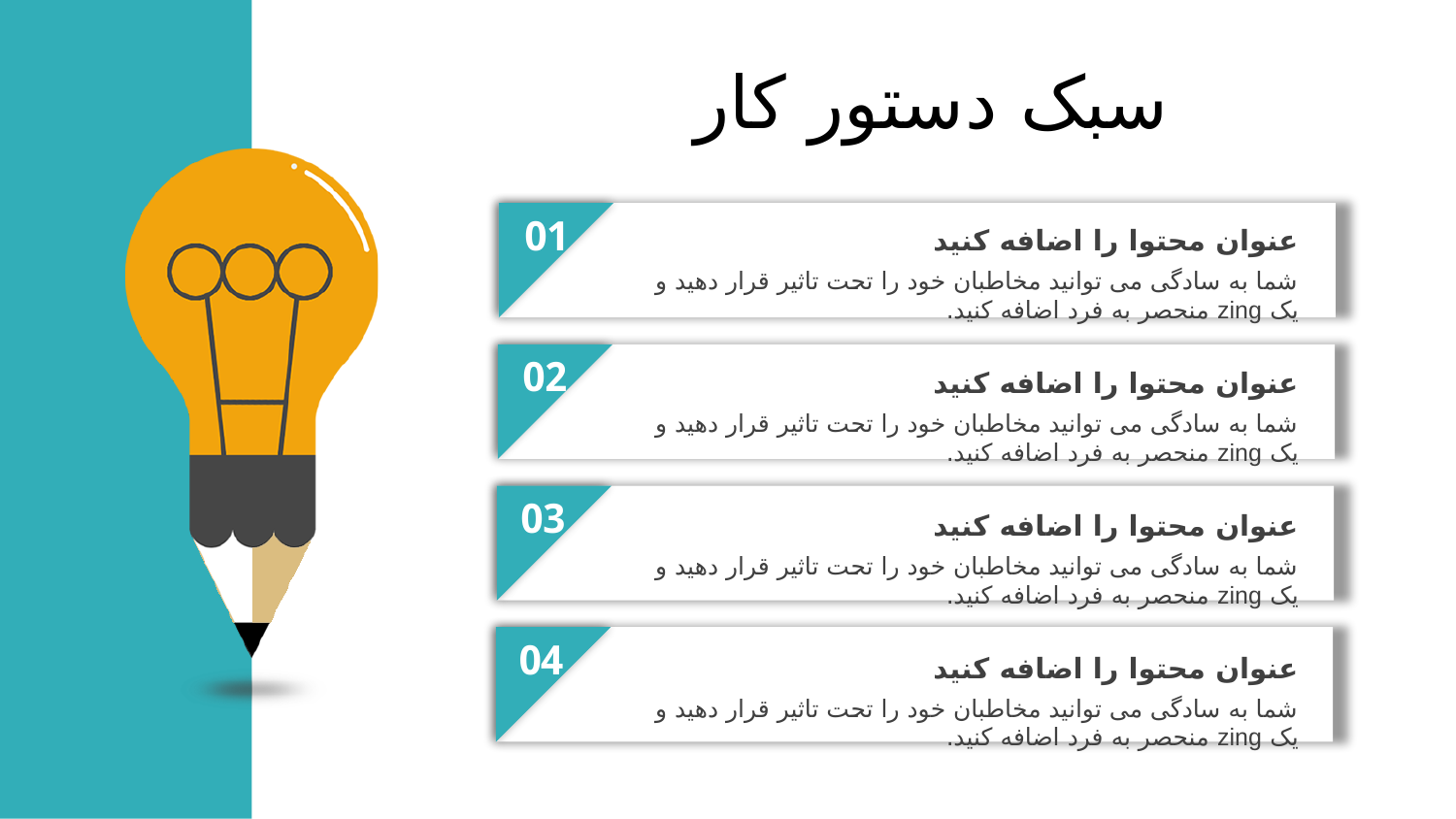

سبک دستور کار

01
عنوان محتوا را اضافه کنید
شما به سادگی می توانید مخاطبان خود را تحت تاثیر قرار دهید و یک zing منحصر به فرد اضافه کنید.
02

عنوان محتوا را اضافه کنید
شما به سادگی می توانید مخاطبان خود را تحت تاثیر قرار دهید و یک zing منحصر به فرد اضافه کنید.
03

عنوان محتوا را اضافه کنید
شما به سادگی می توانید مخاطبان خود را تحت تاثیر قرار دهید و یک zing منحصر به فرد اضافه کنید.

04
عنوان محتوا را اضافه کنید
شما به سادگی می توانید مخاطبان خود را تحت تاثیر قرار دهید و یک zing منحصر به فرد اضافه کنید.